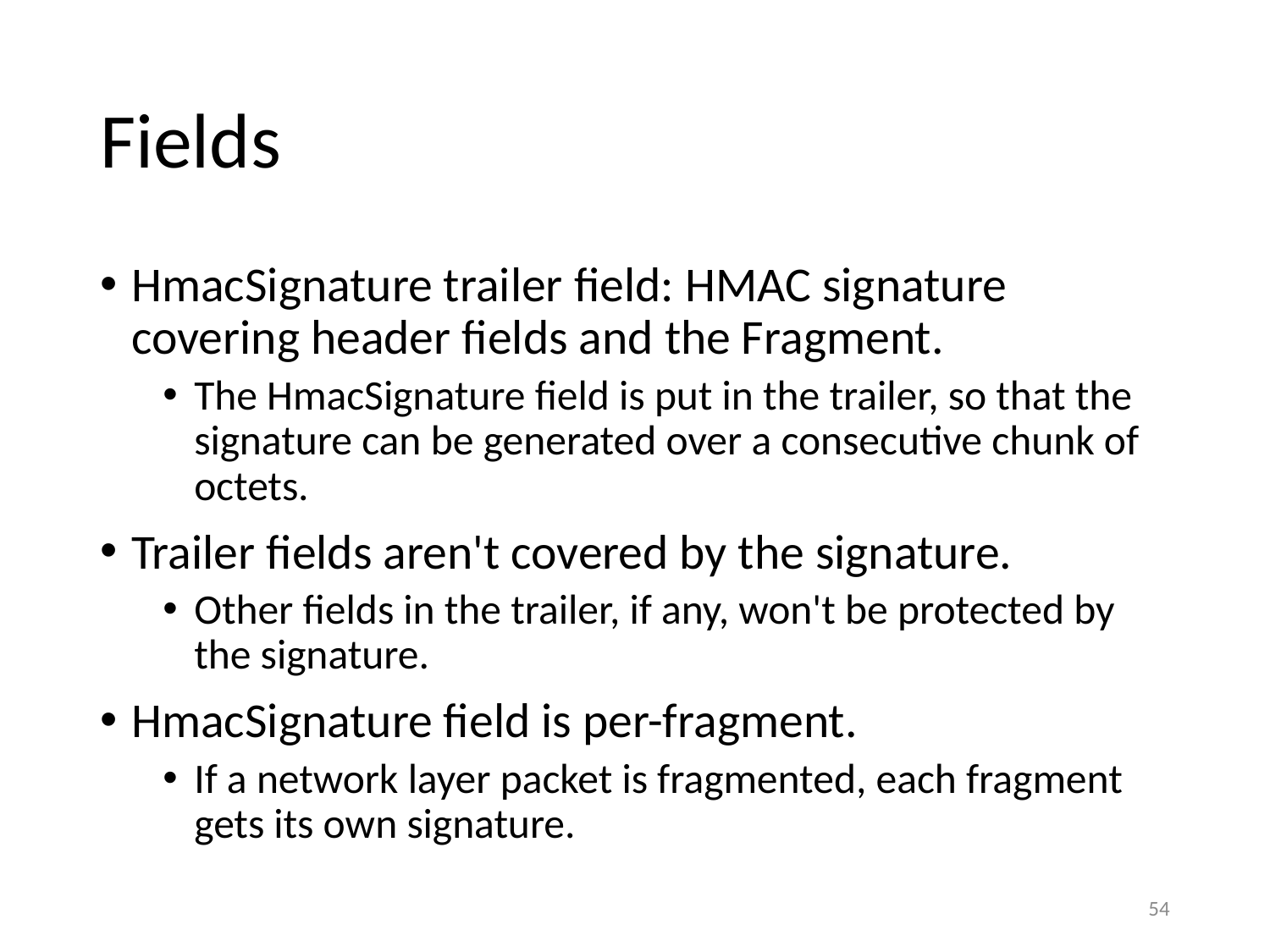

# Fields
HmacSignature trailer field: HMAC signature covering header fields and the Fragment.
The HmacSignature field is put in the trailer, so that the signature can be generated over a consecutive chunk of octets.
Trailer fields aren't covered by the signature.
Other fields in the trailer, if any, won't be protected by the signature.
HmacSignature field is per-fragment.
If a network layer packet is fragmented, each fragment gets its own signature.
54